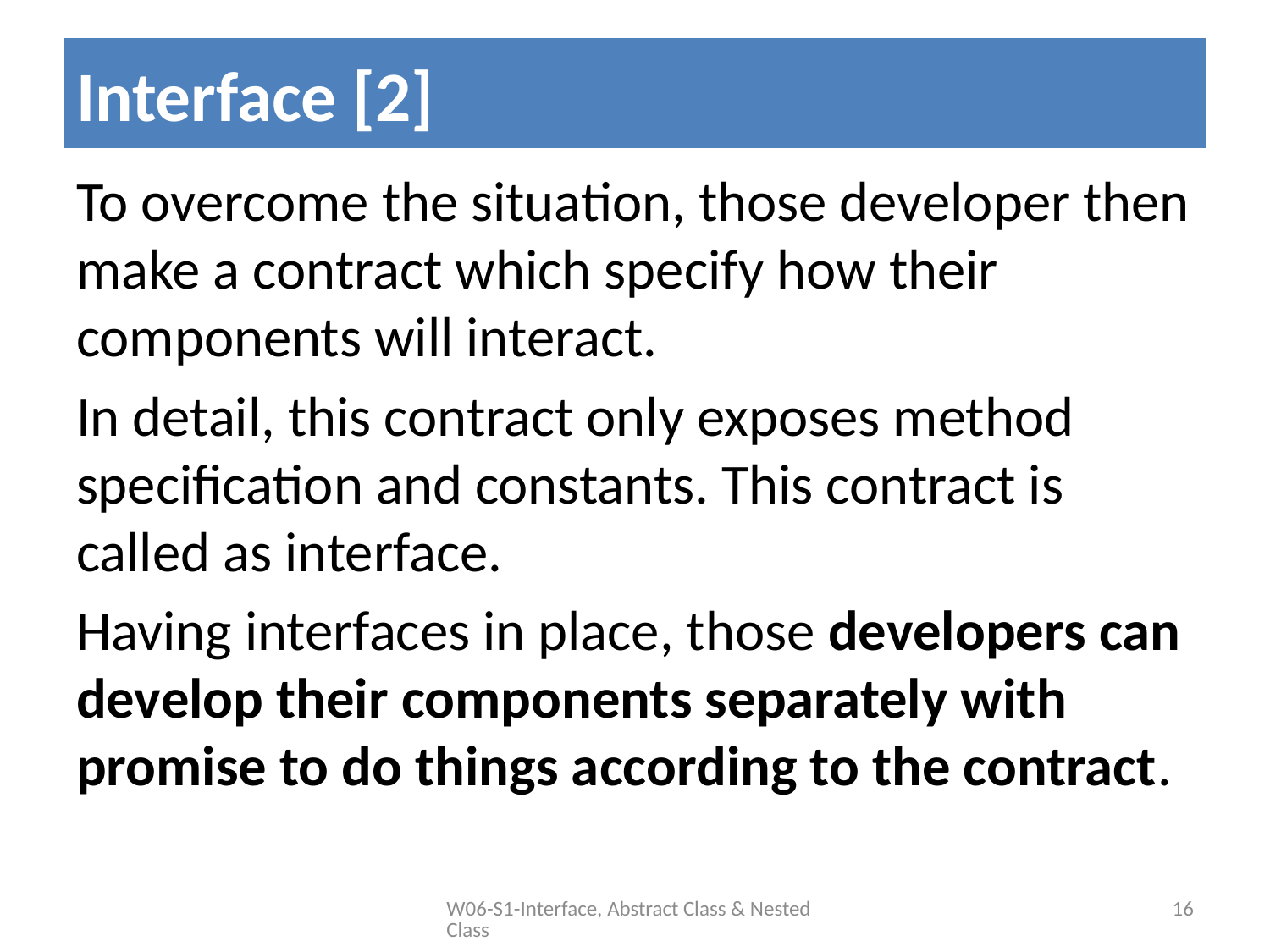

# Interface [2]
To overcome the situation, those developer then make a contract which specify how their components will interact.
In detail, this contract only exposes method specification and constants. This contract is called as interface.
Having interfaces in place, those developers can develop their components separately with promise to do things according to the contract.
W06-S1-Interface, Abstract Class & Nested Class
16